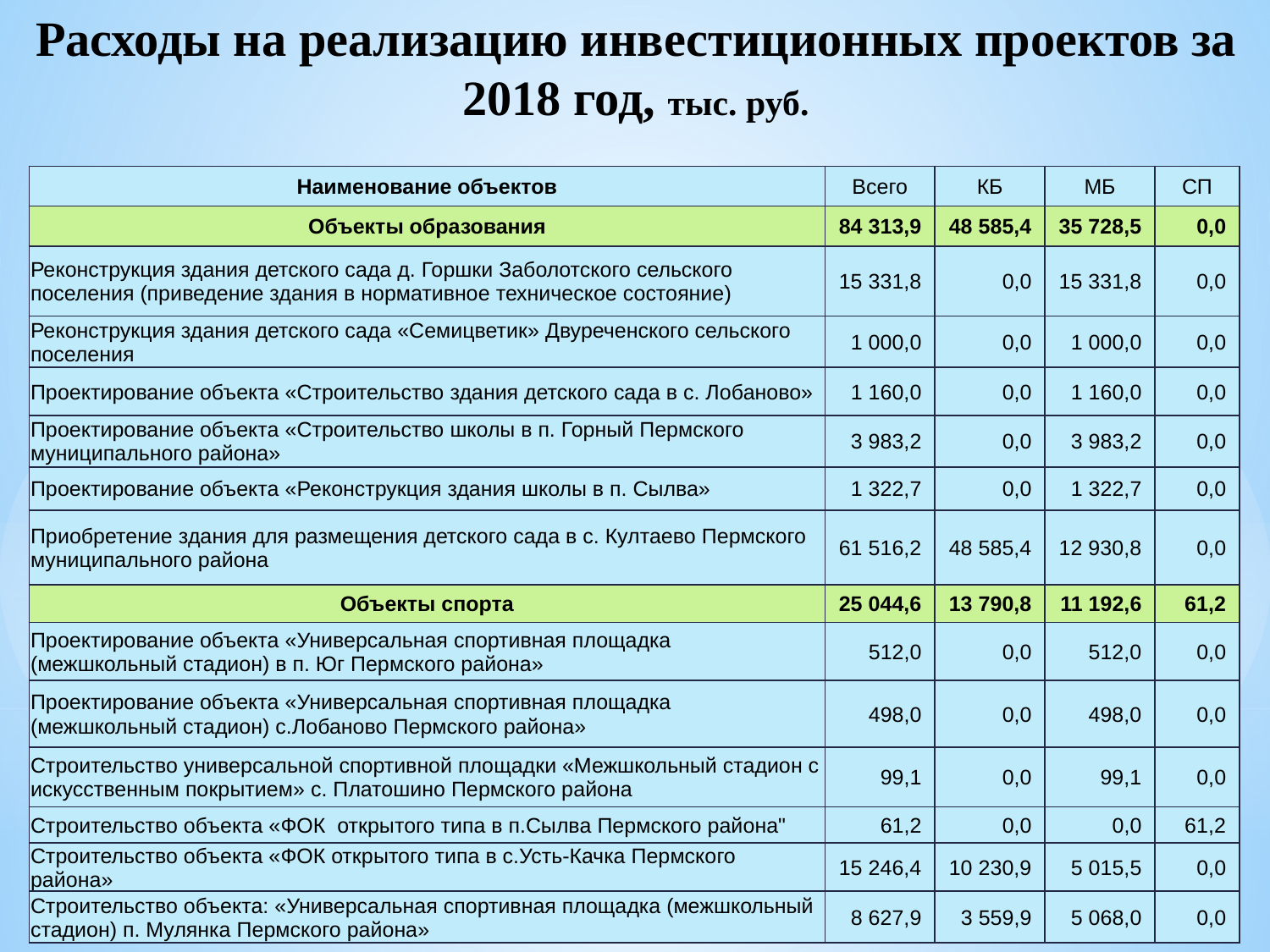

Расходы на реализацию инвестиционных проектов за 2018 год, тыс. руб.
| Наименование объектов | Всего | КБ | МБ | СП |
| --- | --- | --- | --- | --- |
| Объекты образования | 84 313,9 | 48 585,4 | 35 728,5 | 0,0 |
| Реконструкция здания детского сада д. Горшки Заболотского сельского поселения (приведение здания в нормативное техническое состояние) | 15 331,8 | 0,0 | 15 331,8 | 0,0 |
| Реконструкция здания детского сада «Семицветик» Двуреченского сельского поселения | 1 000,0 | 0,0 | 1 000,0 | 0,0 |
| Проектирование объекта «Строительство здания детского сада в с. Лобаново» | 1 160,0 | 0,0 | 1 160,0 | 0,0 |
| Проектирование объекта «Строительство школы в п. Горный Пермского муниципального района» | 3 983,2 | 0,0 | 3 983,2 | 0,0 |
| Проектирование объекта «Реконструкция здания школы в п. Сылва» | 1 322,7 | 0,0 | 1 322,7 | 0,0 |
| Приобретение здания для размещения детского сада в с. Култаево Пермского муниципального района | 61 516,2 | 48 585,4 | 12 930,8 | 0,0 |
| Объекты спорта | 25 044,6 | 13 790,8 | 11 192,6 | 61,2 |
| Проектирование объекта «Универсальная спортивная площадка (межшкольный стадион) в п. Юг Пермского района» | 512,0 | 0,0 | 512,0 | 0,0 |
| Проектирование объекта «Универсальная спортивная площадка (межшкольный стадион) с.Лобаново Пермского района» | 498,0 | 0,0 | 498,0 | 0,0 |
| Строительство универсальной спортивной площадки «Межшкольный стадион с искусственным покрытием» с. Платошино Пермского района | 99,1 | 0,0 | 99,1 | 0,0 |
| Строительство объекта «ФОК открытого типа в п.Сылва Пермского района" | 61,2 | 0,0 | 0,0 | 61,2 |
| Строительство объекта «ФОК открытого типа в с.Усть-Качка Пермского района» | 15 246,4 | 10 230,9 | 5 015,5 | 0,0 |
| Строительство объекта: «Универсальная спортивная площадка (межшкольный стадион) п. Мулянка Пермского района» | 8 627,9 | 3 559,9 | 5 068,0 | 0,0 |